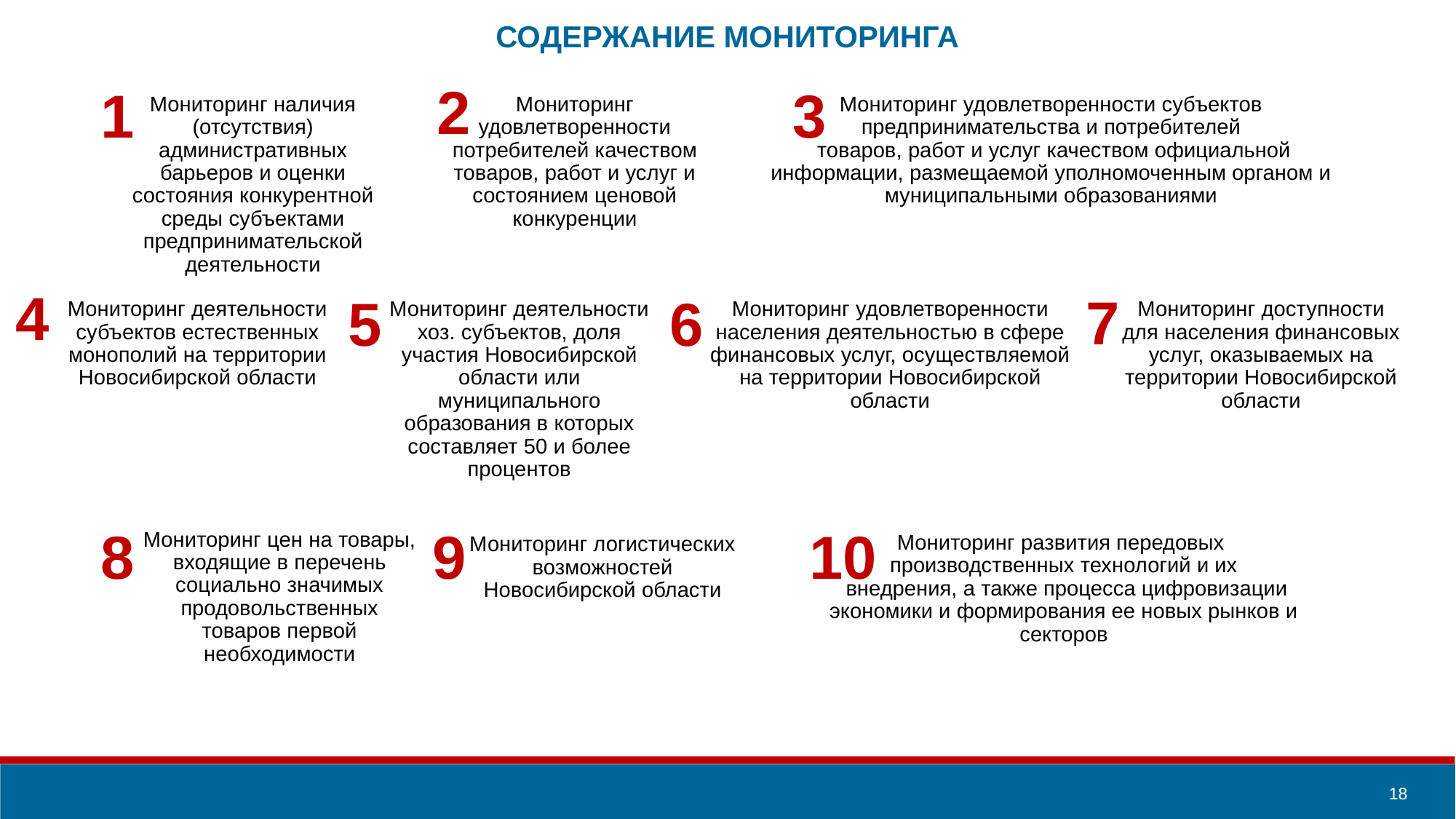

СОДЕРЖАНИЕ МОНИТОРИНГА
2
1
3
Мониторинг наличия (отсутствия) административных барьеров и оценки состояния конкурентной среды субъектами предпринимательской деятельности
Мониторинг удовлетворенности потребителей качеством товаров, работ и услуг и состоянием ценовой конкуренции
Мониторинг удовлетворенности субъектов предпринимательства и потребителей
 товаров, работ и услуг качеством официальной информации, размещаемой уполномоченным органом и муниципальными образованиями

4
7
5
6
Мониторинг деятельности субъектов естественных монополий на территории Новосибирской области
Мониторинг деятельности хоз. субъектов, доля участия Новосибирской области или муниципального образования в которых составляет 50 и более процентов
Мониторинг удовлетворенности населения деятельностью в сфере финансовых услуг, осуществляемой на территории Новосибирской области
Мониторинг доступности для населения финансовых услуг, оказываемых на территории Новосибирской области
8
9
10
Мониторинг цен на товары, входящие в перечень социально значимых продовольственных товаров первой необходимости
Мониторинг развития передовых
производственных технологий и их
 внедрения, а также процесса цифровизации экономики и формирования ее новых рынков и секторов
Мониторинг логистических возможностей Новосибирской области
18